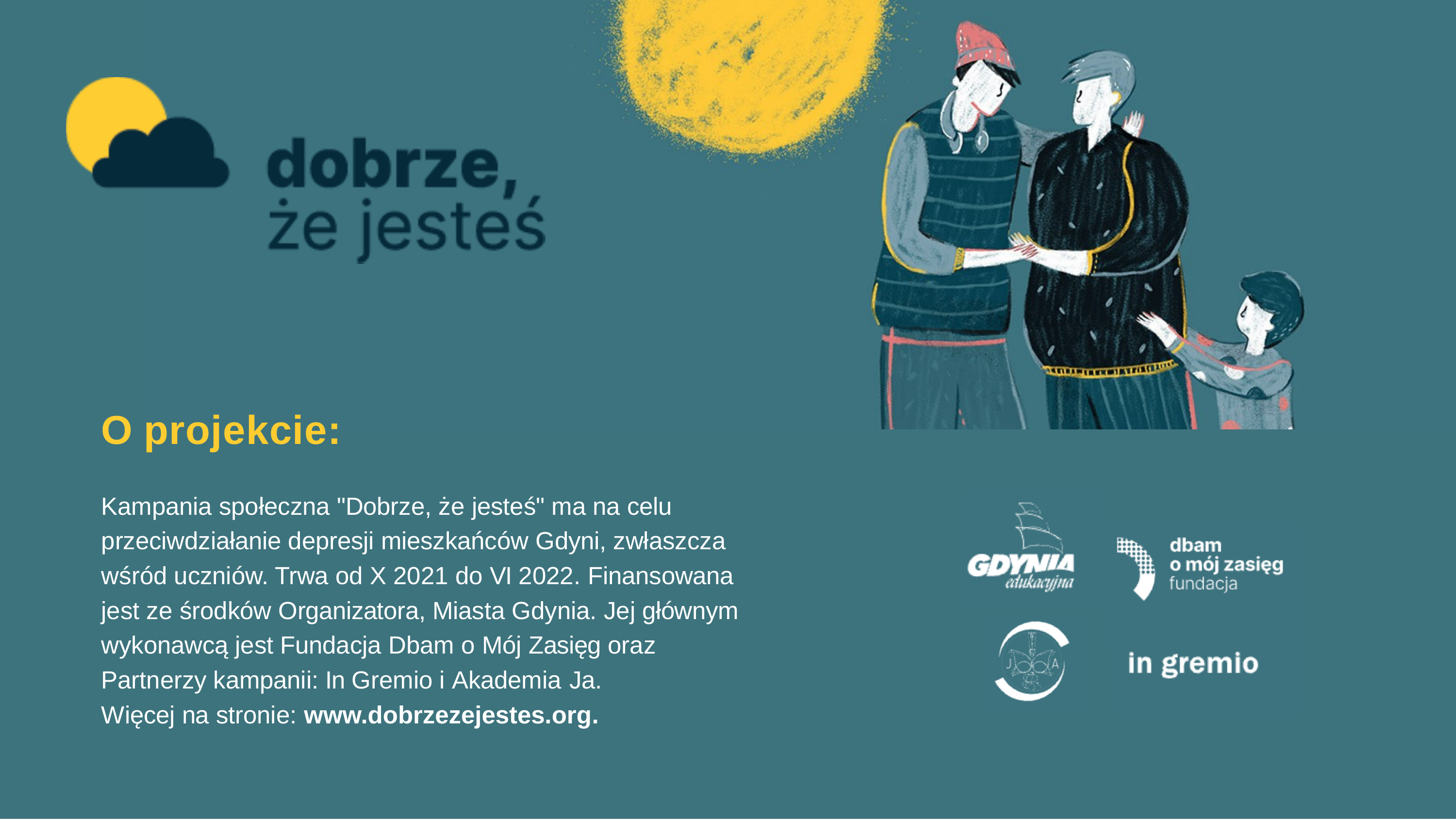

O projekcie:
Kampania społeczna "Dobrze, że jesteś" ma na celu  przeciwdziałanie depresji mieszkańców Gdyni, zwłaszcza  wśród uczniów. Trwa od X 2021 do VI 2022. Finansowana  jest ze środków Organizatora, Miasta Gdynia. Jej głównym  wykonawcą jest Fundacja Dbam o Mój Zasięg oraz  Partnerzy kampanii: In Gremio i Akademia Ja.
Więcej na stronie: www.dobrzezejestes.org.